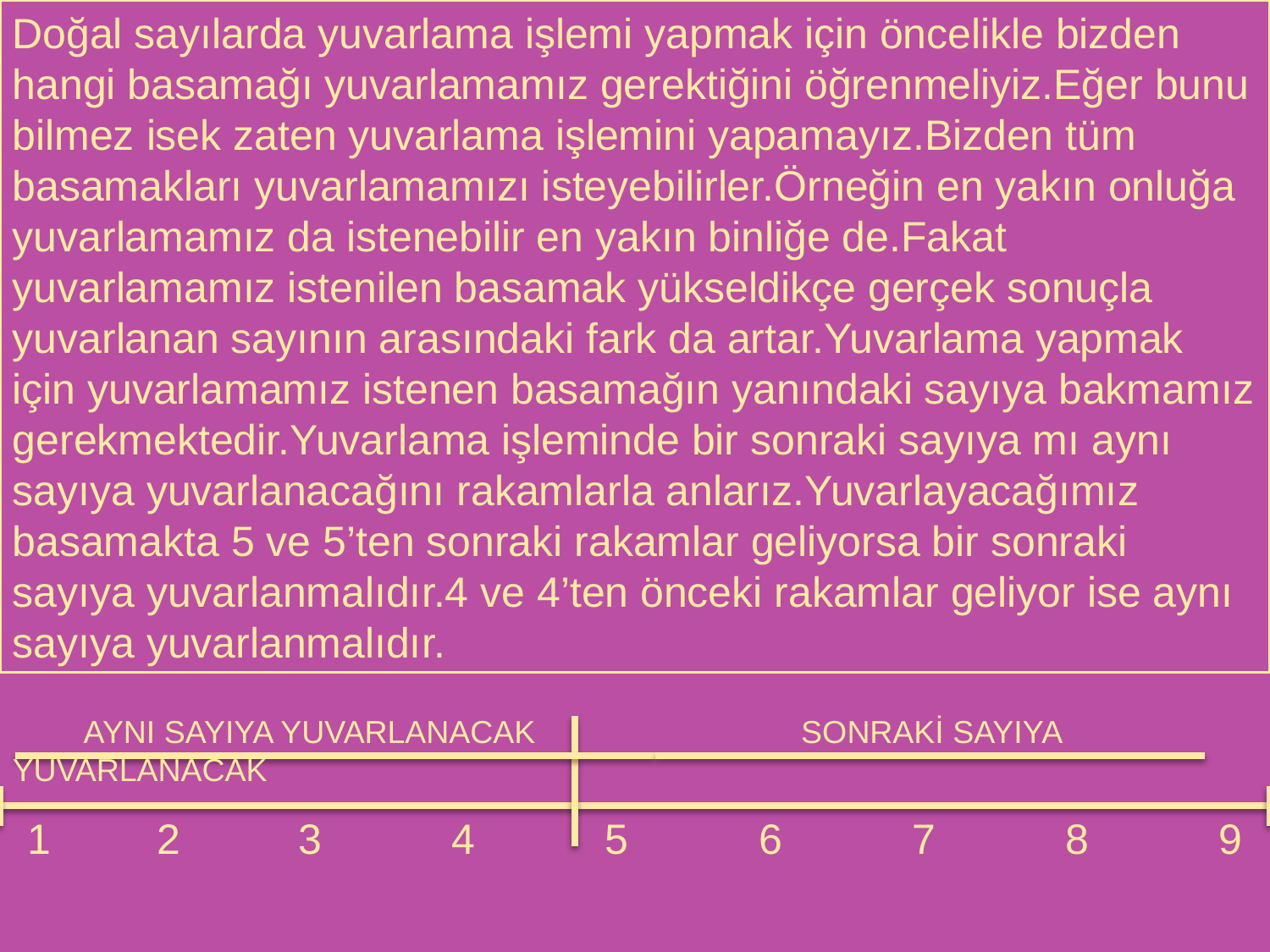

Doğal sayılarda yuvarlama işlemi yapmak için öncelikle bizden hangi basamağı yuvarlamamız gerektiğini öğrenmeliyiz.Eğer bunu bilmez isek zaten yuvarlama işlemini yapamayız.Bizden tüm basamakları yuvarlamamızı isteyebilirler.Örneğin en yakın onluğa yuvarlamamız da istenebilir en yakın binliğe de.Fakat yuvarlamamız istenilen basamak yükseldikçe gerçek sonuçla yuvarlanan sayının arasındaki fark da artar.Yuvarlama yapmak için yuvarlamamız istenen basamağın yanındaki sayıya bakmamız gerekmektedir.Yuvarlama işleminde bir sonraki sayıya mı aynı sayıya yuvarlanacağını rakamlarla anlarız.Yuvarlayacağımız basamakta 5 ve 5’ten sonraki rakamlar geliyorsa bir sonraki sayıya yuvarlanmalıdır.4 ve 4’ten önceki rakamlar geliyor ise aynı sayıya yuvarlanmalıdır.
        AYNI SAYIYA YUVARLANACAK                              SONRAKİ SAYIYA YUVARLANACAK
1         2          3           4           5           6           7           8           9